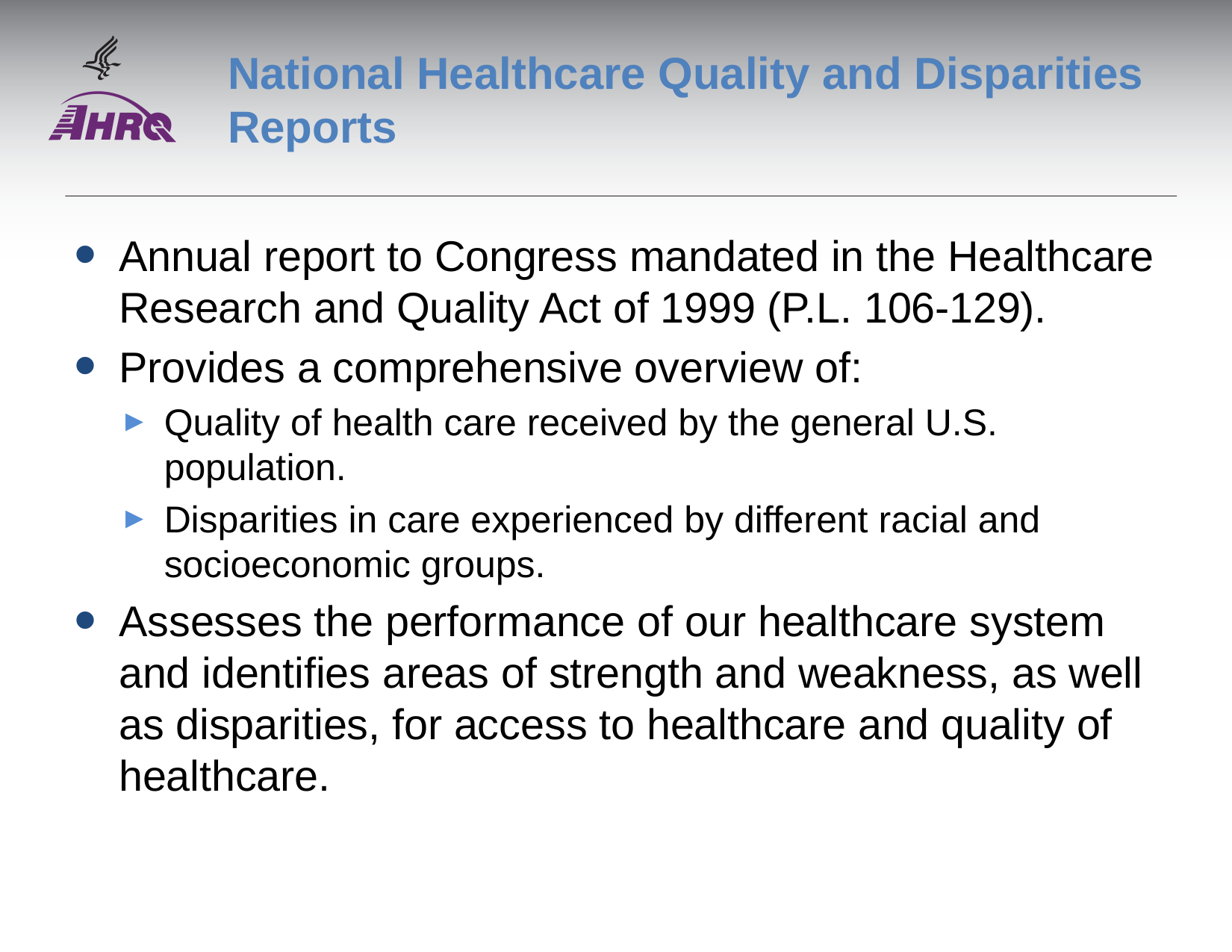

# National Healthcare Quality and Disparities Reports
Annual report to Congress mandated in the Healthcare Research and Quality Act of 1999 (P.L. 106-129).
Provides a comprehensive overview of:
Quality of health care received by the general U.S. population.
Disparities in care experienced by different racial and socioeconomic groups.
Assesses the performance of our healthcare system and identifies areas of strength and weakness, as well as disparities, for access to healthcare and quality of healthcare.